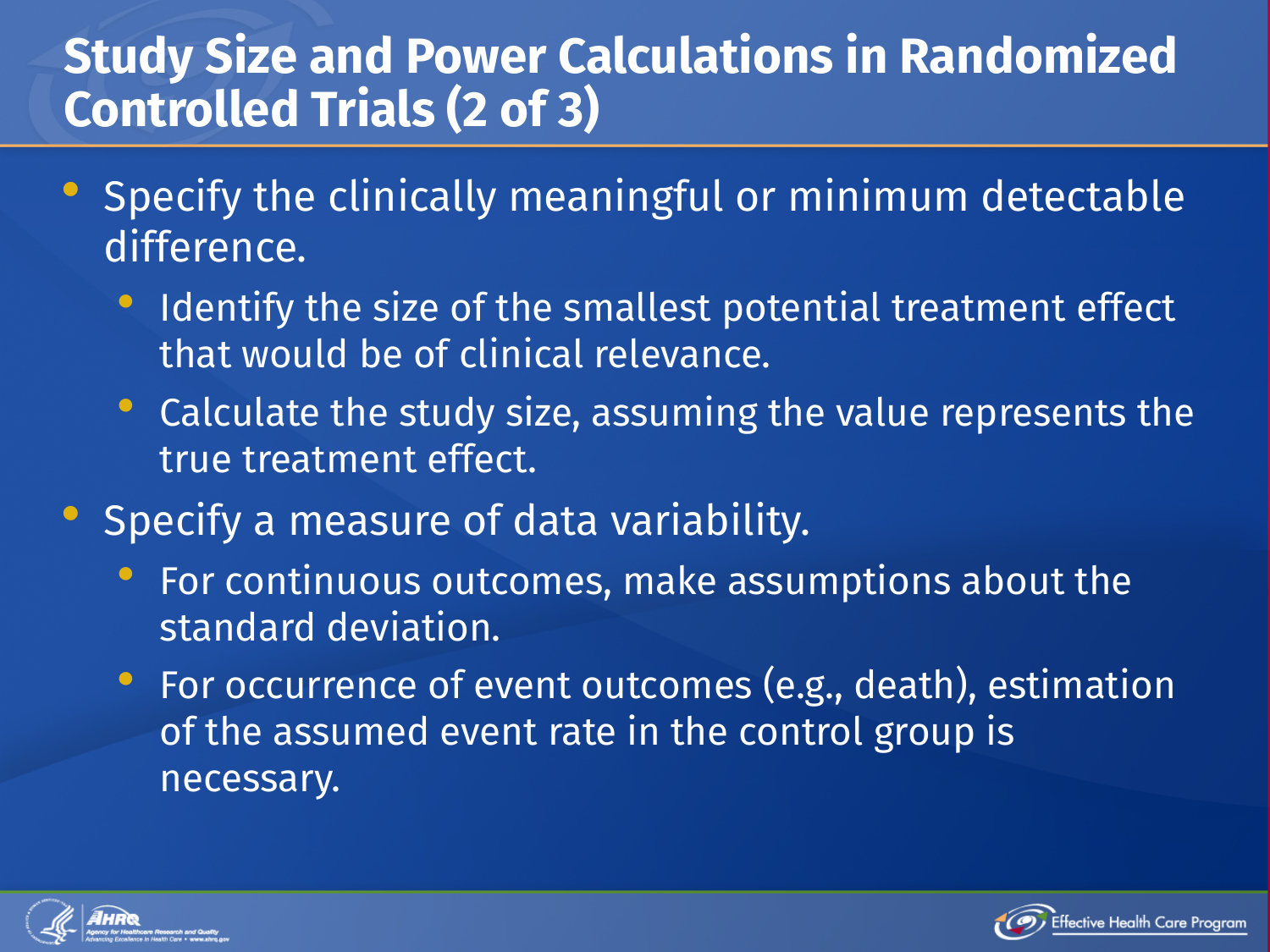

# Study Size and Power Calculations in Randomized Controlled Trials (2 of 3)
Specify the clinically meaningful or minimum detectable difference.
Identify the size of the smallest potential treatment effect that would be of clinical relevance.
Calculate the study size, assuming the value represents the true treatment effect.
Specify a measure of data variability.
For continuous outcomes, make assumptions about the standard deviation.
For occurrence of event outcomes (e.g., death), estimation of the assumed event rate in the control group is necessary.